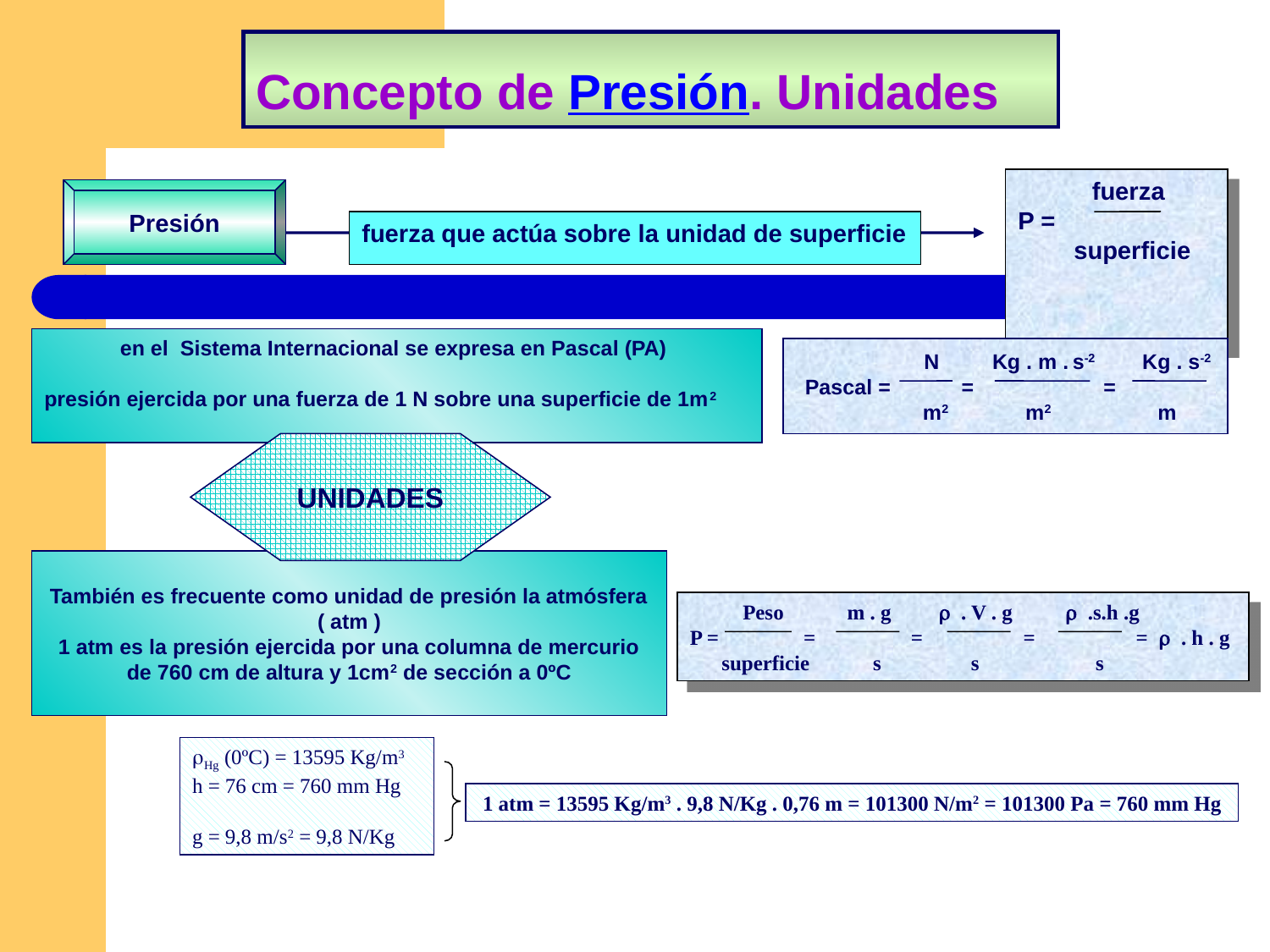

# Concepto de Presión. Unidades
              fuerza
P =
        superficie

Presión
fuerza que actúa sobre la unidad de superficie

en el  Sistema Internacional se expresa en Pascal (PA)

presión ejercida por una fuerza de 1 N sobre una superficie de 1m2

                     N         Kg . m . s-2        Kg . s-2
Pascal =            =                      =
               m2             m2                  m

UNIDADES

También es frecuente como unidad de presión la atmósfera ( atm )
1 atm es la presión ejercida por una columna de mercurio de 760 cm de altura y 1cm2 de sección a 0ºC

          Peso            m . g         ρ . V . g          ρ .s.h .g
P =                =                  =                   =                   =  ρ . h . g
      superficie            s                 s                      s

ρHg (0ºC) = 13595 Kg/m3
h = 76 cm = 760 mm Hg
g = 9,8 m/s2 = 9,8 N/Kg

1 atm = 13595 Kg/m3 . 9,8 N/Kg . 0,76 m = 101300 N/m2 = 101300 Pa = 760 mm Hg